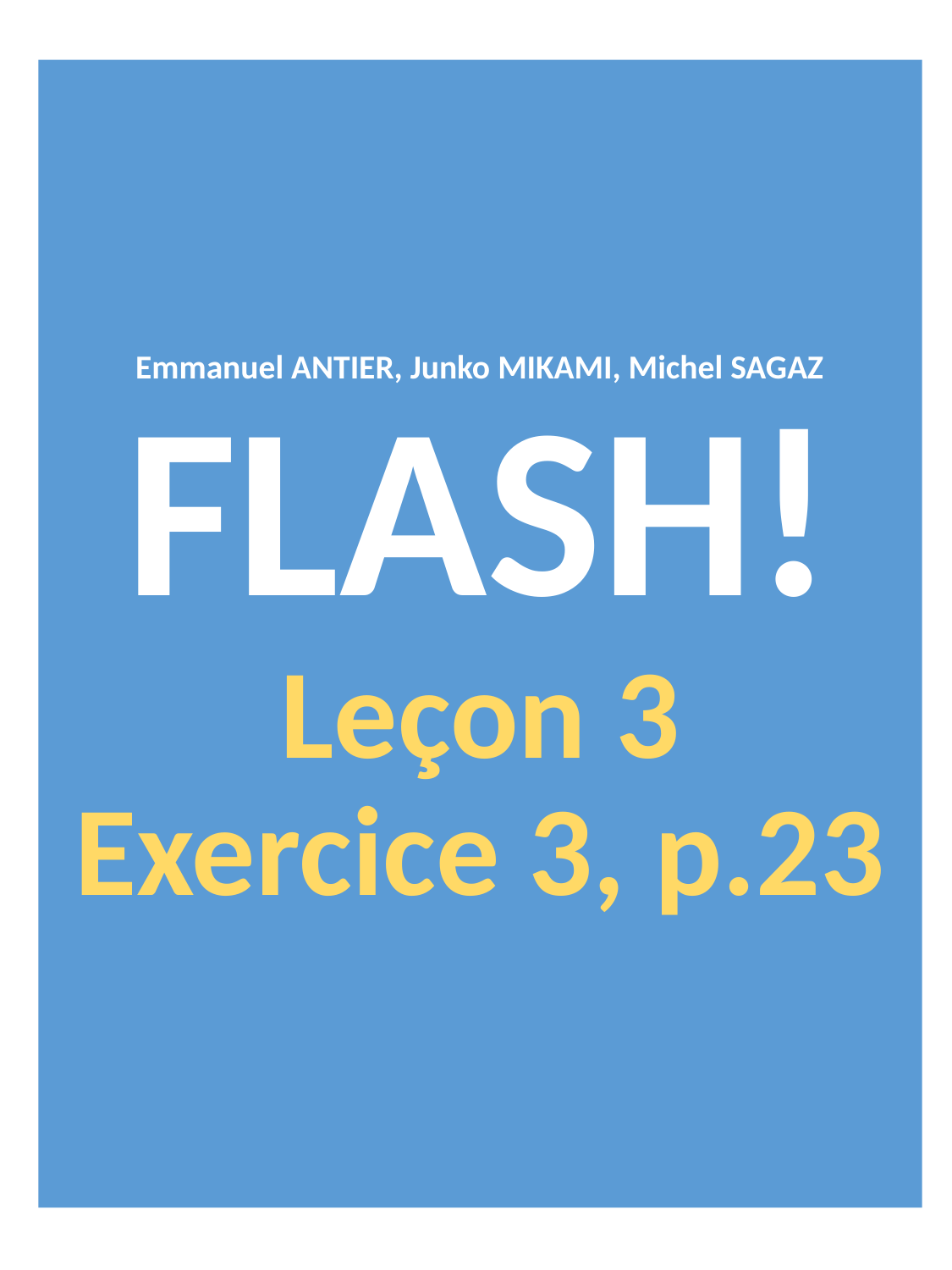

# Emmanuel ANTIER, Junko MIKAMI, Michel SAGAZ FLASH! Leçon 3 Exercice 3, p.23